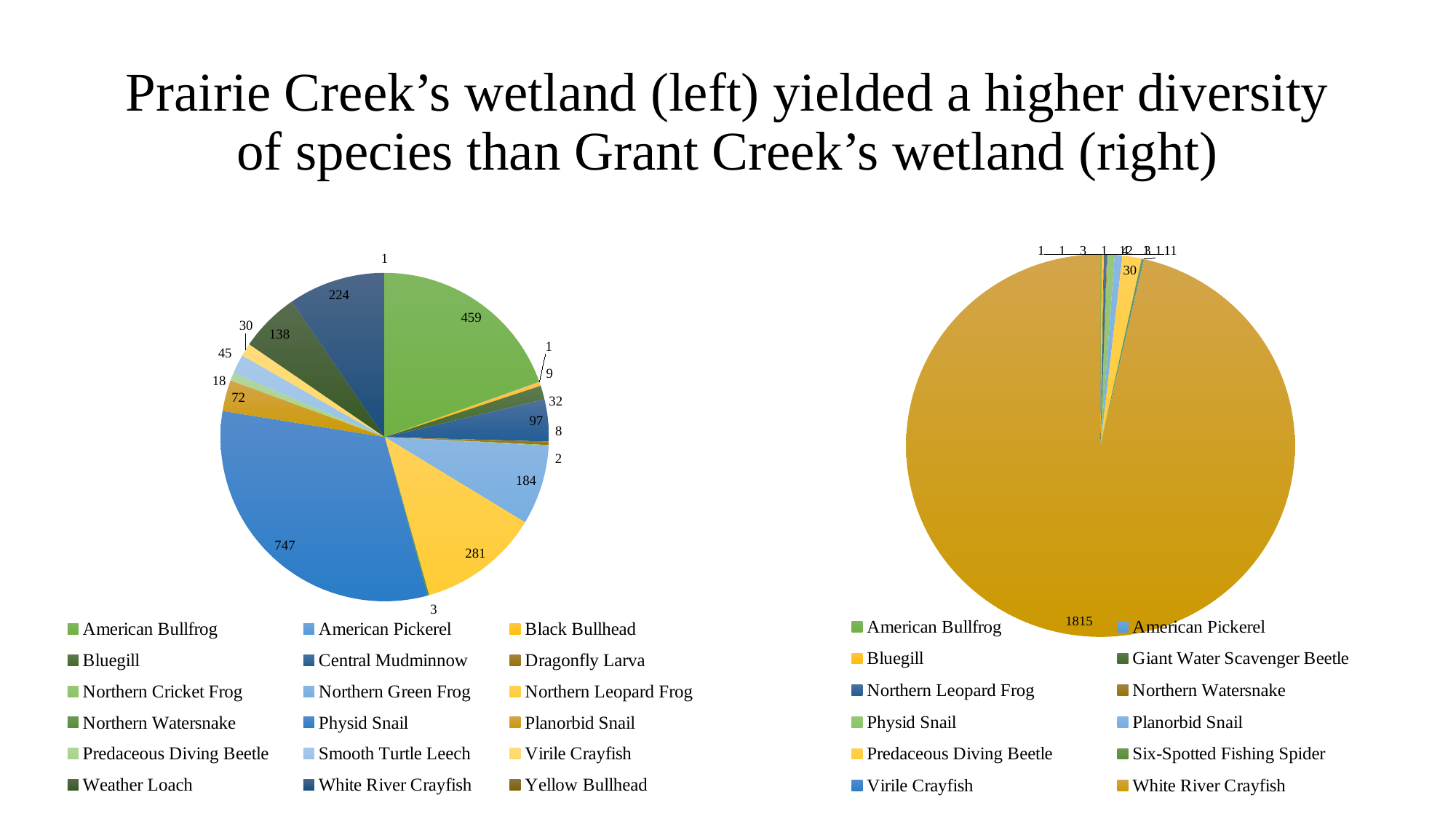

# Prairie Creek’s wetland (left) yielded a higher diversity of species than Grant Creek’s wetland (right)

[unsupported chart]

[unsupported chart]